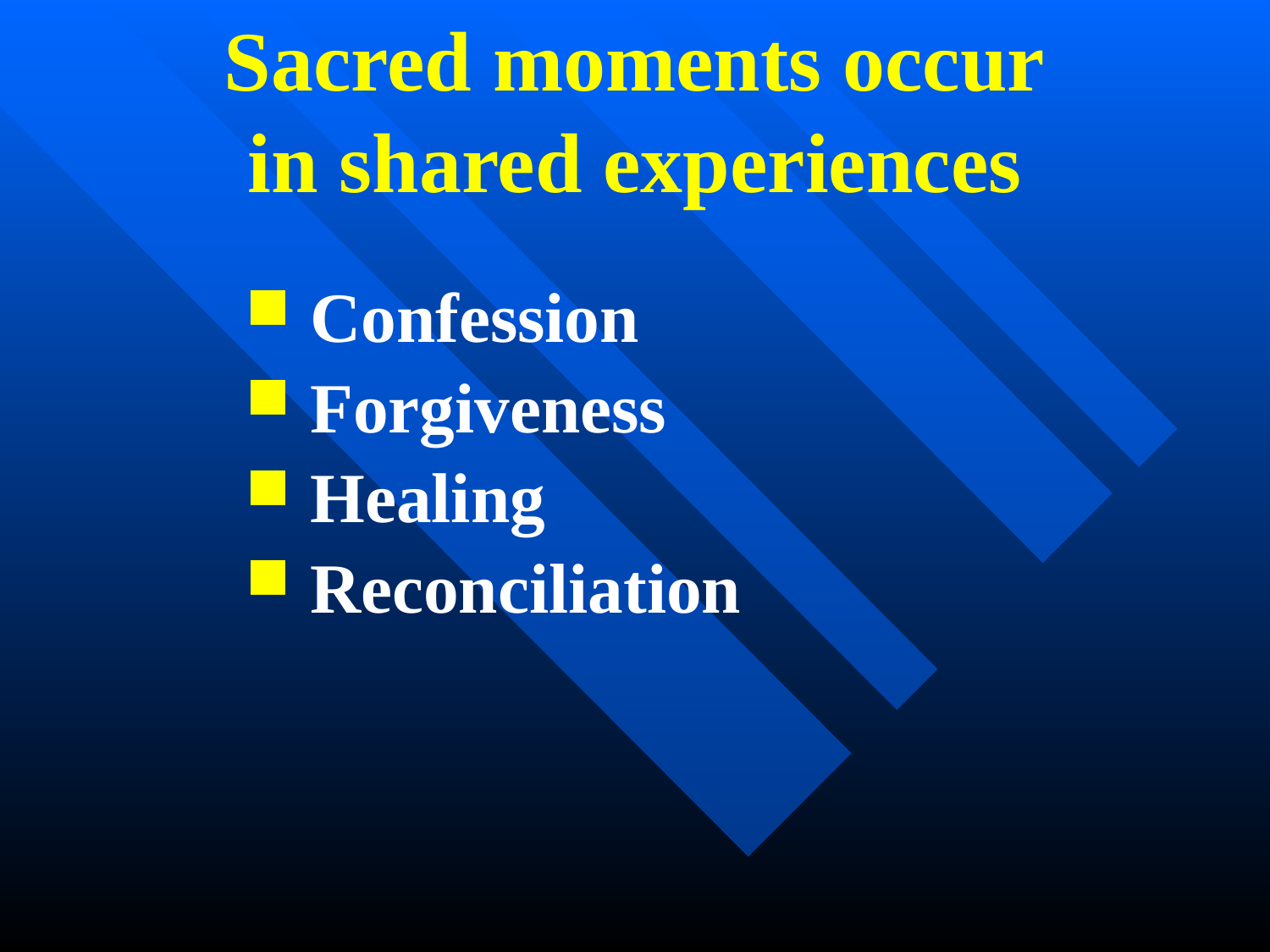

Sacred moments occur
in shared experiences
Confession
Forgiveness
Healing
Reconciliation